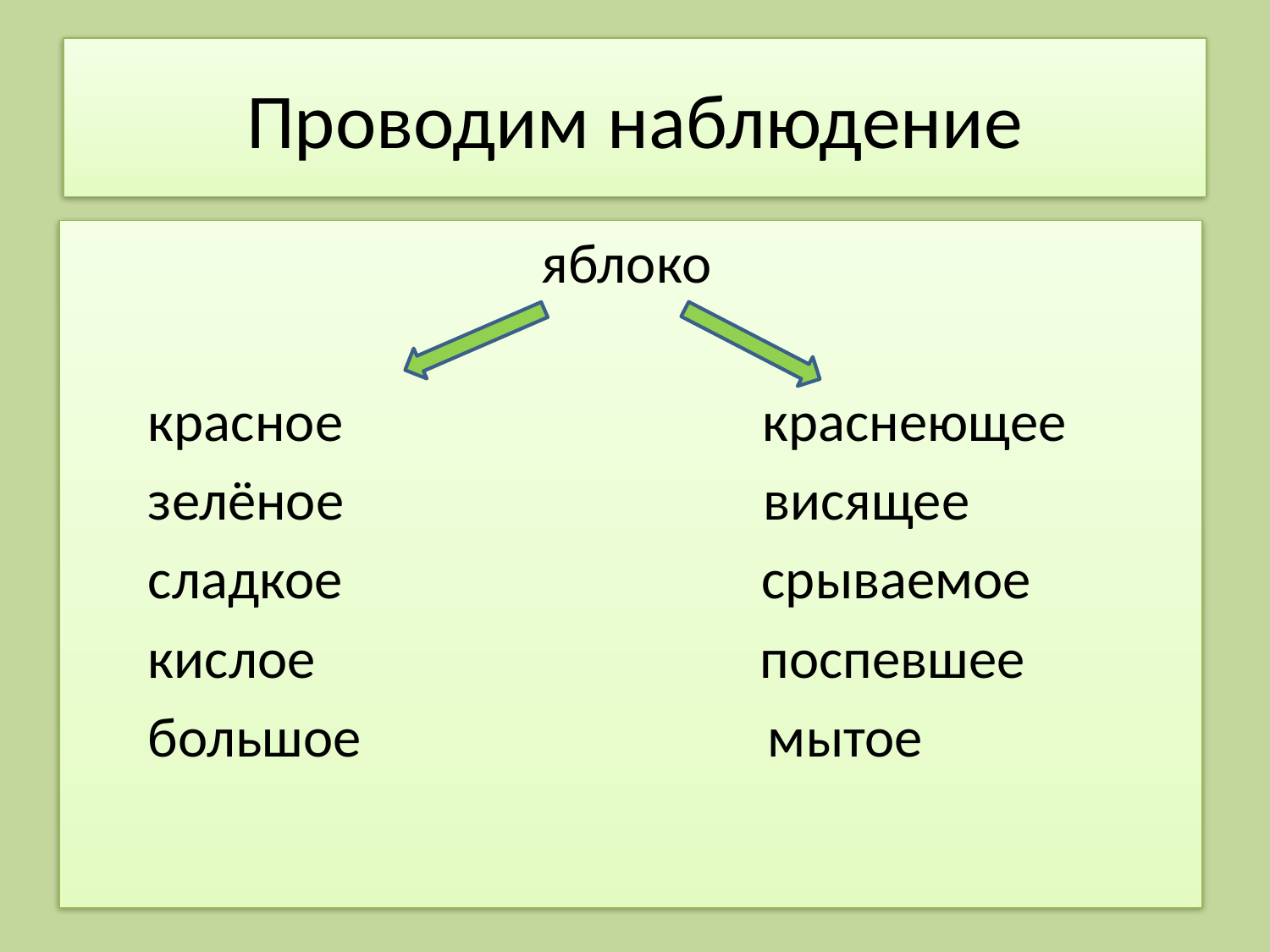

# Проводим наблюдение
                                     яблоко

      красное                                 краснеющее
      зелёное                                 висящее
      сладкое                                 срываемое
      кислое                                   поспевшее
      большое                                мытое